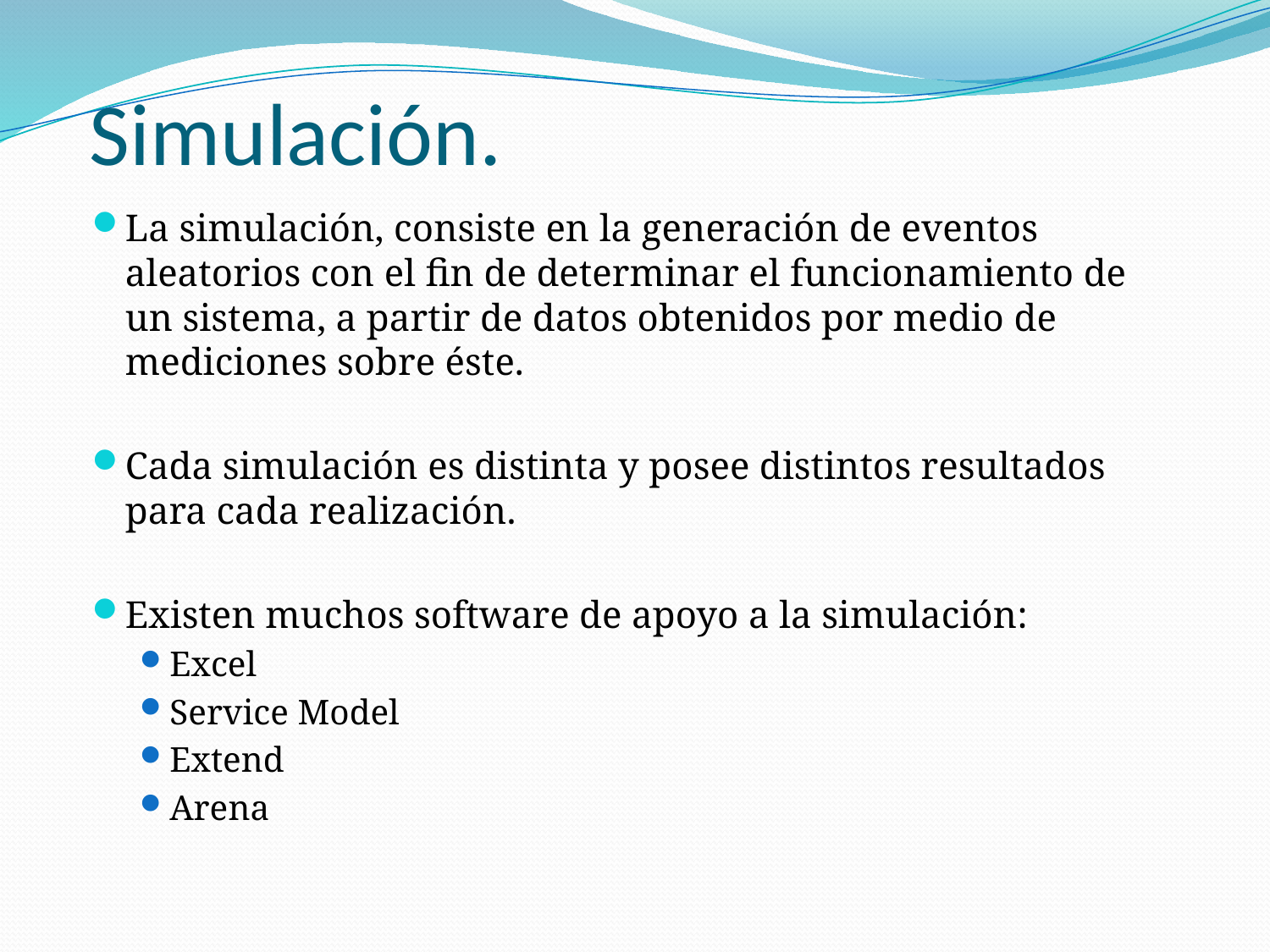

# Simulación.
La simulación, consiste en la generación de eventos aleatorios con el fin de determinar el funcionamiento de un sistema, a partir de datos obtenidos por medio de mediciones sobre éste.

Cada simulación es distinta y posee distintos resultados para cada realización.

Existen muchos software de apoyo a la simulación:
Excel
Service Model
Extend
Arena